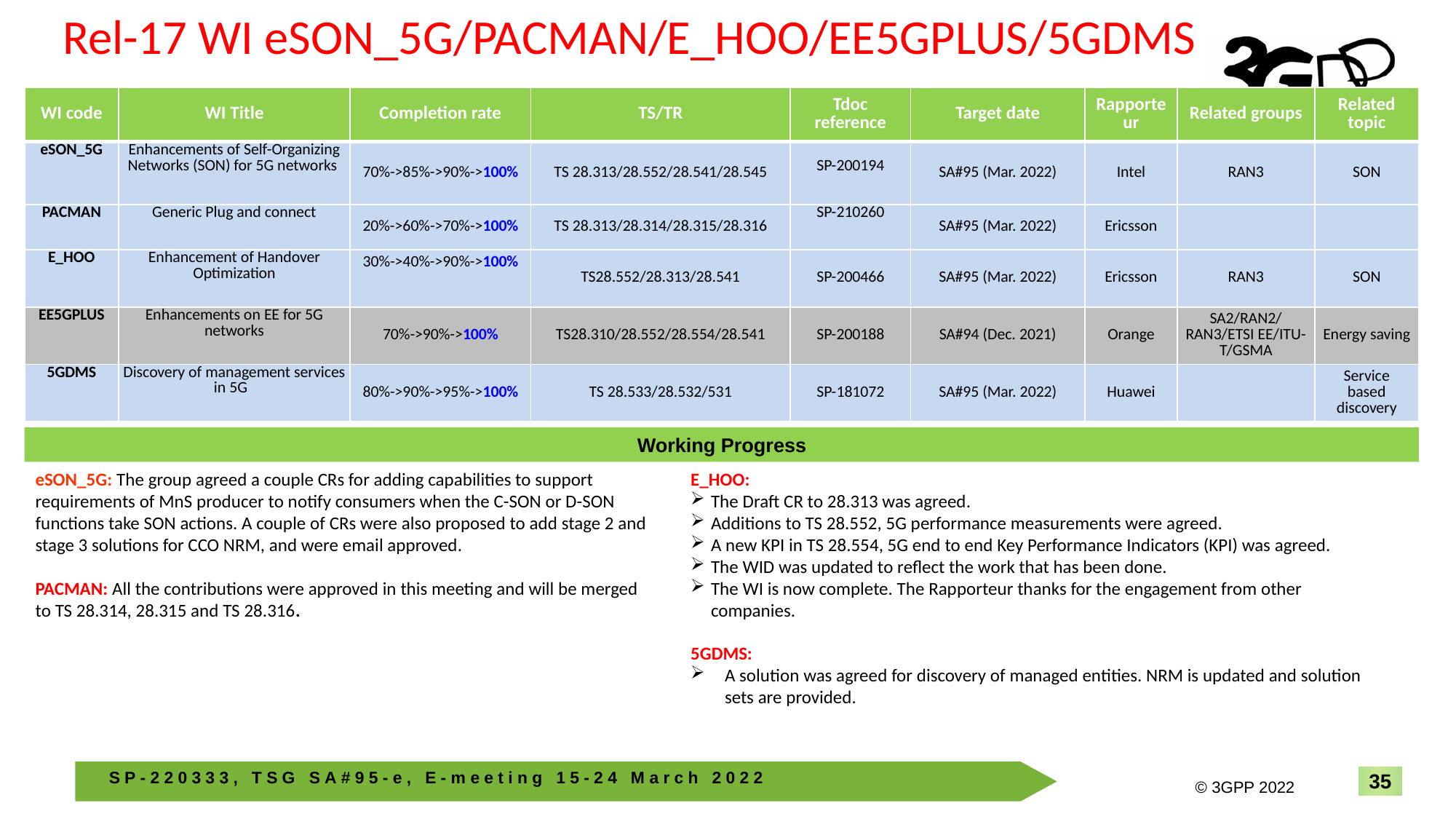

Rel-17 WI eSON_5G/PACMAN/E_HOO/EE5GPLUS/5GDMS
| WI code | WI Title | Completion rate | TS/TR | Tdoc reference | Target date | Rapporteur | Related groups | Related topic |
| --- | --- | --- | --- | --- | --- | --- | --- | --- |
| eSON\_5G | Enhancements of Self-Organizing Networks (SON) for 5G networks | 70%->85%->90%->100% | TS 28.313/28.552/28.541/28.545 | SP-200194 | SA#95 (Mar. 2022) | Intel | RAN3 | SON |
| PACMAN | Generic Plug and connect | 20%->60%->70%->100% | TS 28.313/28.314/28.315/28.316 | SP-210260 | SA#95 (Mar. 2022) | Ericsson |  |  |
| E\_HOO | Enhancement of Handover Optimization | 30%->40%->90%->100% | TS28.552/28.313/28.541 | SP-200466 | SA#95 (Mar. 2022) | Ericsson | RAN3 | SON |
| EE5GPLUS | Enhancements on EE for 5G networks | 70%->90%->100% | TS28.310/28.552/28.554/28.541 | SP-200188 | SA#94 (Dec. 2021) | Orange | SA2/RAN2/RAN3/ETSI EE/ITU-T/GSMA | Energy saving |
| 5GDMS | Discovery of management services in 5G | 80%->90%->95%->100% | TS 28.533/28.532/531 | SP-181072 | SA#95 (Mar. 2022) | Huawei |  | Service based discovery |
Working Progress
eSON_5G: The group agreed a couple CRs for adding capabilities to support requirements of MnS producer to notify consumers when the C-SON or D-SON functions take SON actions. A couple of CRs were also proposed to add stage 2 and stage 3 solutions for CCO NRM, and were email approved.

PACMAN: All the contributions were approved in this meeting and will be merged to TS 28.314, 28.315 and TS 28.316.
E_HOO:
The Draft CR to 28.313 was agreed.
Additions to TS 28.552, 5G performance measurements were agreed.
A new KPI in TS 28.554, 5G end to end Key Performance Indicators (KPI) was agreed.
The WID was updated to reflect the work that has been done.
The WI is now complete. The Rapporteur thanks for the engagement from other companies.

5GDMS:
A solution was agreed for discovery of managed entities. NRM is updated and solution sets are provided.